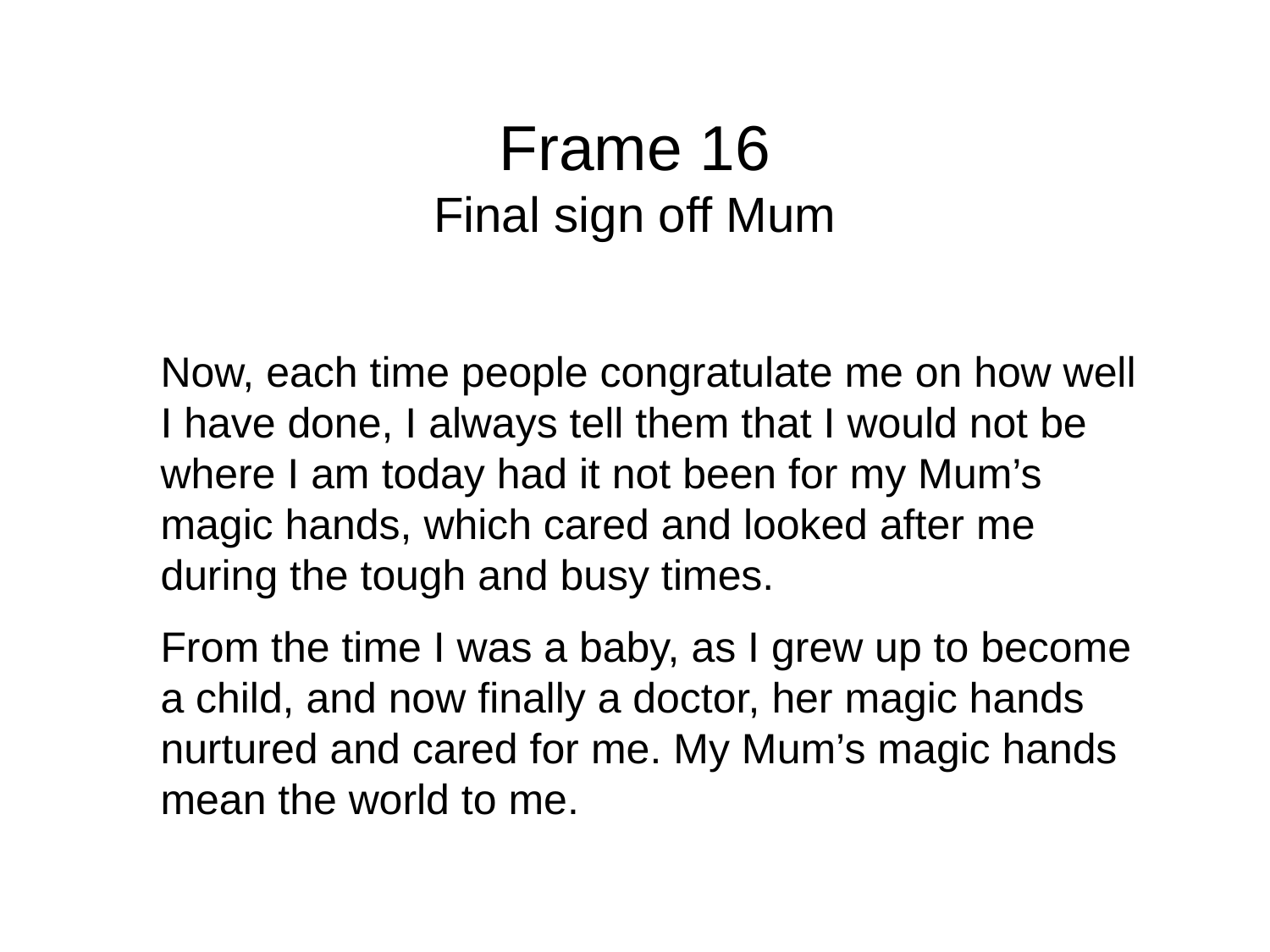

# Frame 16 Final sign off Mum
Now, each time people congratulate me on how well I have done, I always tell them that I would not be where I am today had it not been for my Mum’s magic hands, which cared and looked after me during the tough and busy times.
From the time I was a baby, as I grew up to become a child, and now ﬁnally a doctor, her magic hands nurtured and cared for me. My Mum’s magic hands mean the world to me.